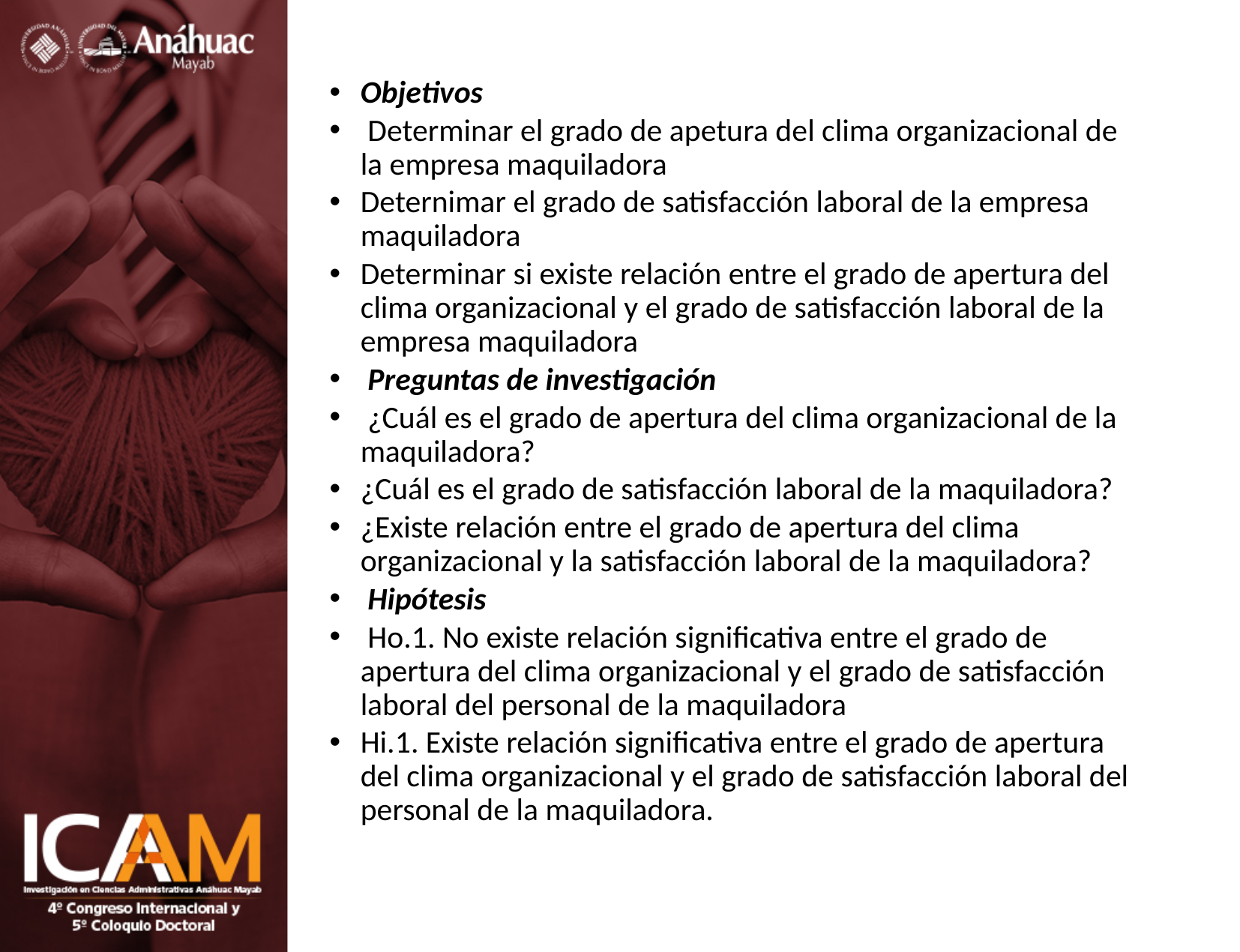

Objetivos
 Determinar el grado de apetura del clima organizacional de la empresa maquiladora
Deternimar el grado de satisfacción laboral de la empresa maquiladora
Determinar si existe relación entre el grado de apertura del clima organizacional y el grado de satisfacción laboral de la empresa maquiladora
 Preguntas de investigación
 ¿Cuál es el grado de apertura del clima organizacional de la maquiladora?
¿Cuál es el grado de satisfacción laboral de la maquiladora?
¿Existe relación entre el grado de apertura del clima organizacional y la satisfacción laboral de la maquiladora?
 Hipótesis
 Ho.1. No existe relación significativa entre el grado de apertura del clima organizacional y el grado de satisfacción laboral del personal de la maquiladora
Hi.1. Existe relación significativa entre el grado de apertura del clima organizacional y el grado de satisfacción laboral del personal de la maquiladora.